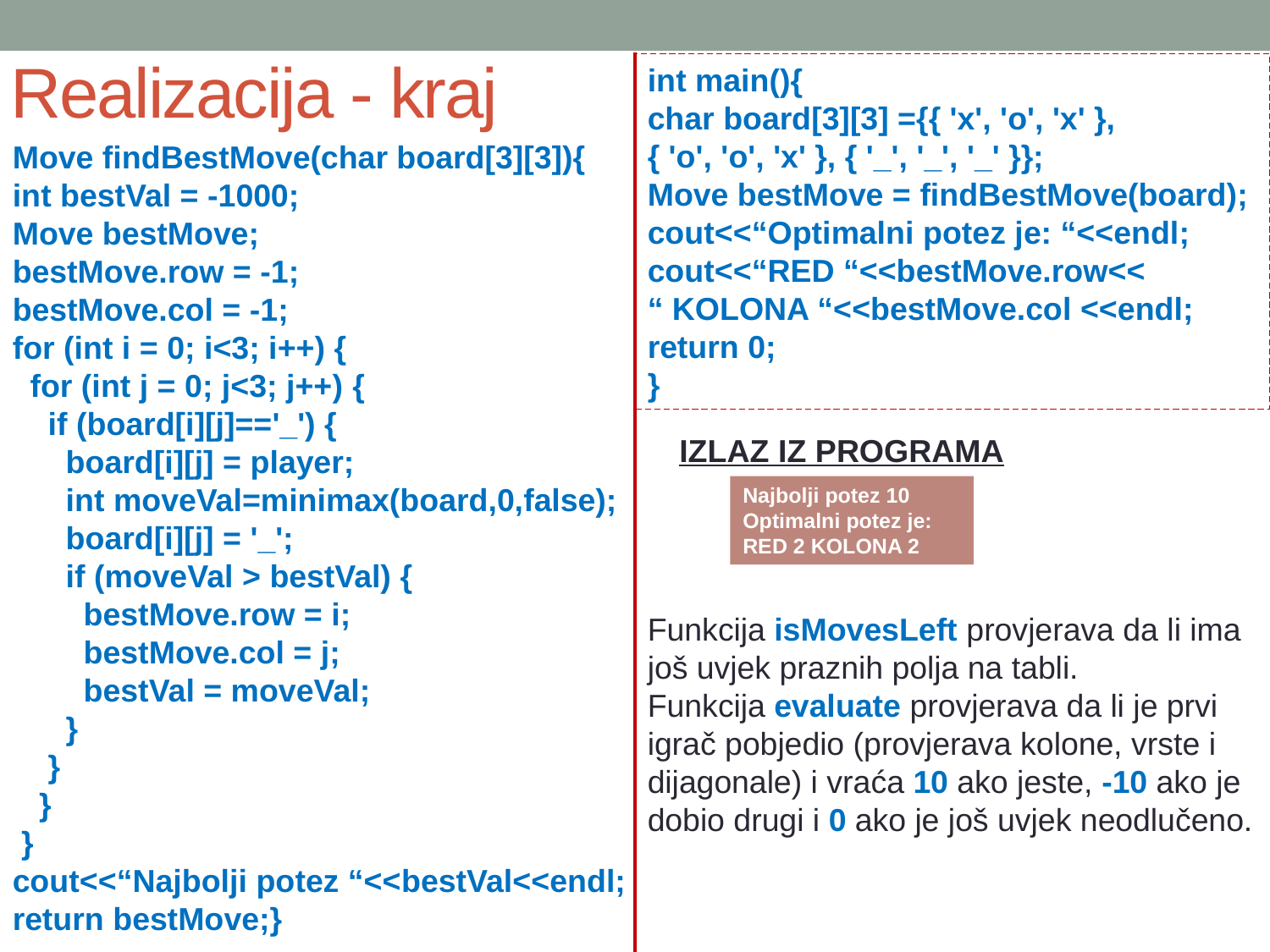

# Realizacija - kraj
int main(){
char board[3][3] ={{ 'x', 'o', 'x' },
{ 'o', 'o', 'x' }, { '_', '_', '_' }};
Move bestMove = findBestMove(board);
cout<<“Optimalni potez je: “<<endl;
cout<<“RED “<<bestMove.row<<
“ KOLONA “<<bestMove.col <<endl;
return 0;
}
Move findBestMove(char board[3][3]){
int bestVal = -1000;
Move bestMove;
bestMove.row = -1;
bestMove.col = -1;
for (int i = 0; i<3; i++) {
  for (int j = 0; j<3; j++) {
    if (board[i][j]=='_') {
      board[i][j] = player;
      int moveVal=minimax(board,0,false);
      board[i][j] = '_';
      if (moveVal > bestVal) {
        bestMove.row = i;
        bestMove.col = j;
        bestVal = moveVal;
      }
    }
   }
 }
cout<<“Najbolji potez “<<bestVal<<endl;
return bestMove;}
IZLAZ IZ PROGRAMA
Najbolji potez 10
Optimalni potez je:
RED 2 KOLONA 2
Funkcija isMovesLeft provjerava da li ima još uvjek praznih polja na tabli.
Funkcija evaluate provjerava da li je prvi igrač pobjedio (provjerava kolone, vrste i dijagonale) i vraća 10 ako jeste, -10 ako je dobio drugi i 0 ako je još uvjek neodlučeno.